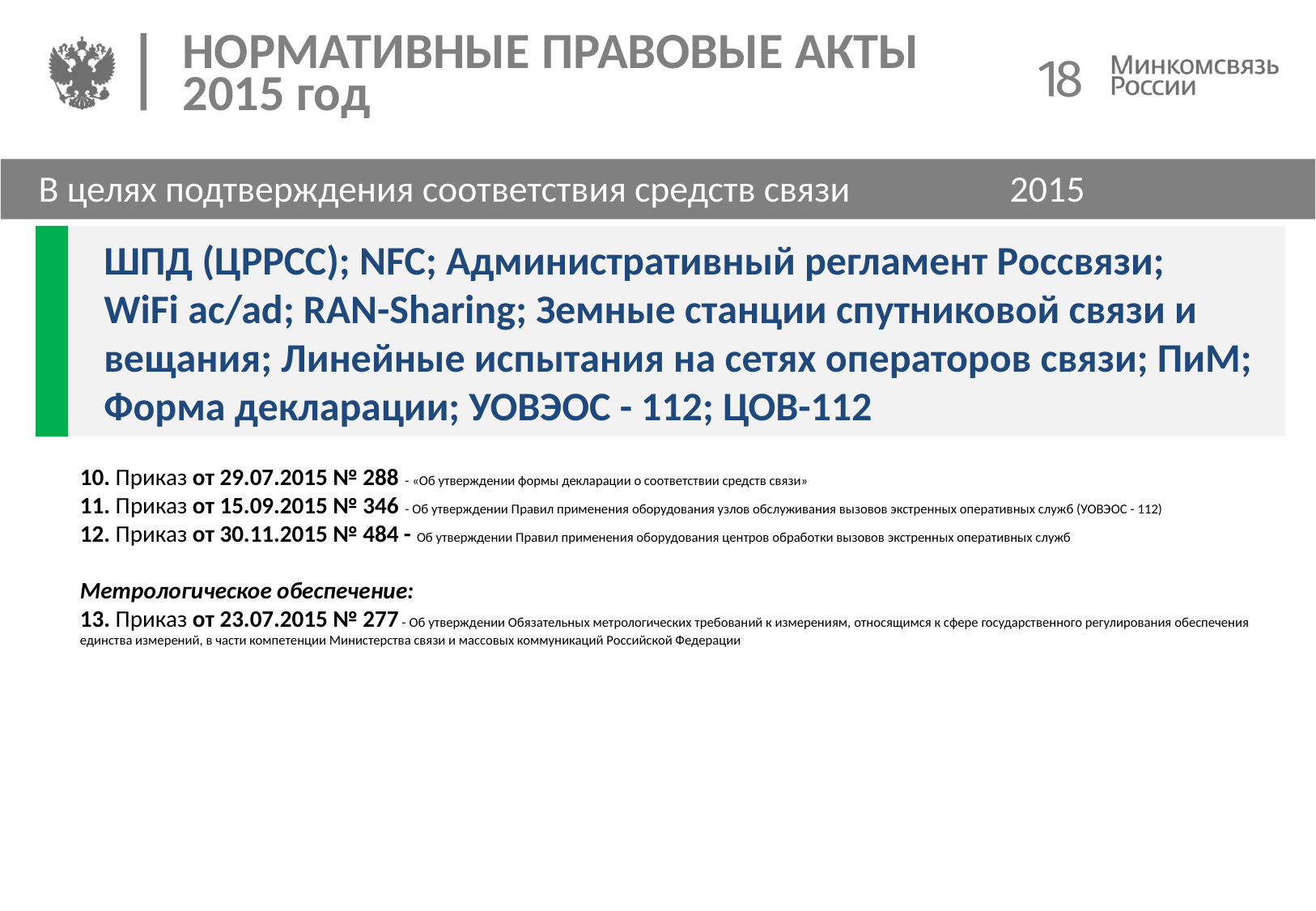

18
# НОРМАТИВНЫЕ ПРАВОВЫЕ АКТЫ 2015 год
В целях подтверждения соответствия средств связи		2015

ШПД (ЦРРСС); NFC; Административный регламент Россвязи;
WiFi ac/ad; RAN-Sharing; Земные станции спутниковой связи и вещания; Линейные испытания на сетях операторов связи; ПиМ; Форма декларации; УОВЭОС - 112; ЦОВ-112
10. Приказ от 29.07.2015 № 288  - «Об утверждении формы декларации о соответствии средств связи»
11. Приказ от 15.09.2015 № 346  - Об утверждении Правил применения оборудования узлов обслуживания вызовов экстренных оперативных служб (УОВЭОС - 112)
12. Приказ от 30.11.2015 № 484 - Об утверждении Правил применения оборудования центров обработки вызовов экстренных оперативных служб

Метрологическое обеспечение:
13. Приказ от 23.07.2015 № 277 - Об утверждении Обязательных метрологических требований к измерениям, относящимся к сфере государственного регулирования обеспечения единства измерений, в части компетенции Министерства связи и массовых коммуникаций Российской Федерации